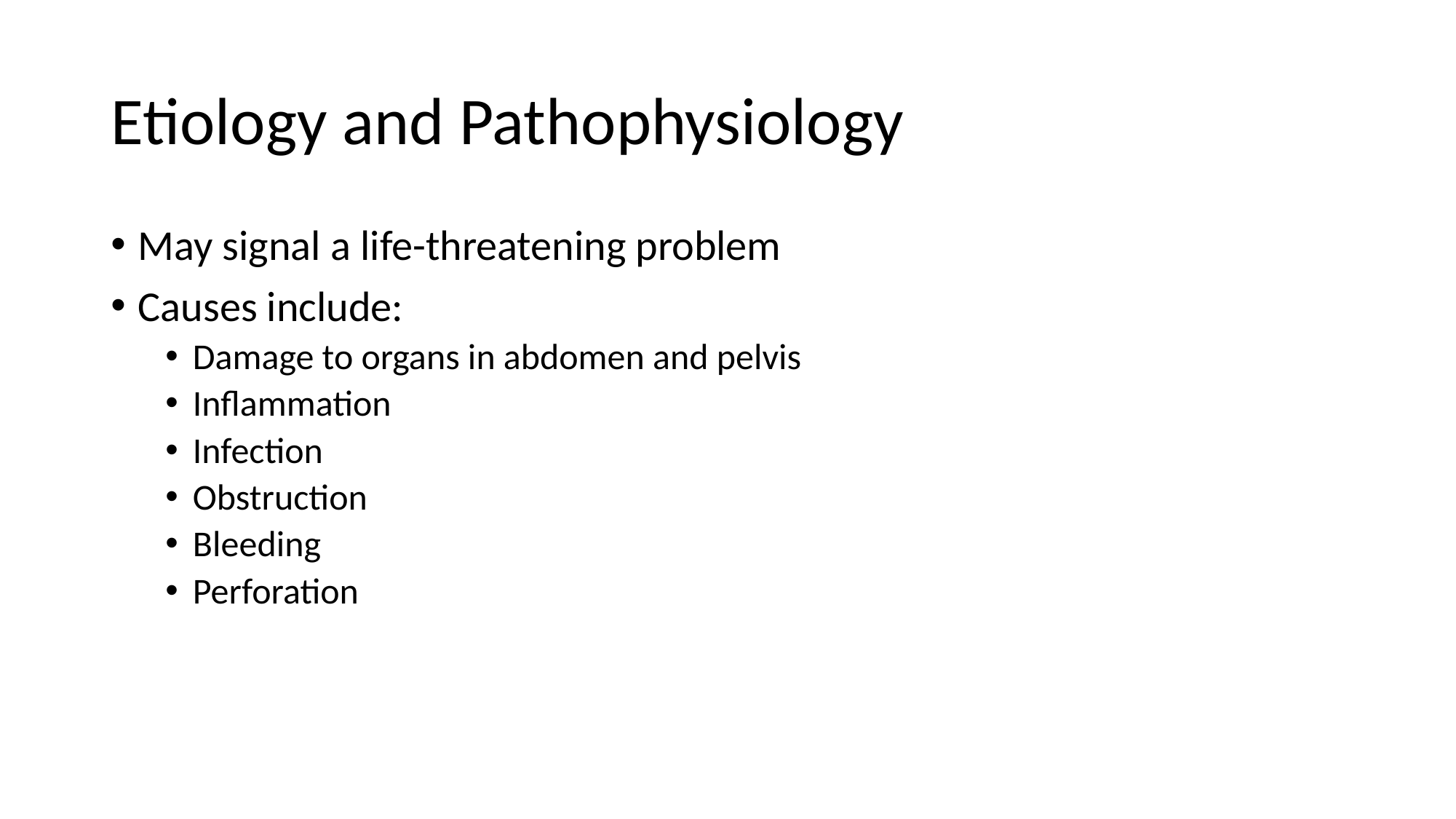

# Etiology and Pathophysiology
May signal a life-threatening problem
Causes include:
Damage to organs in abdomen and pelvis
Inflammation
Infection
Obstruction
Bleeding
Perforation